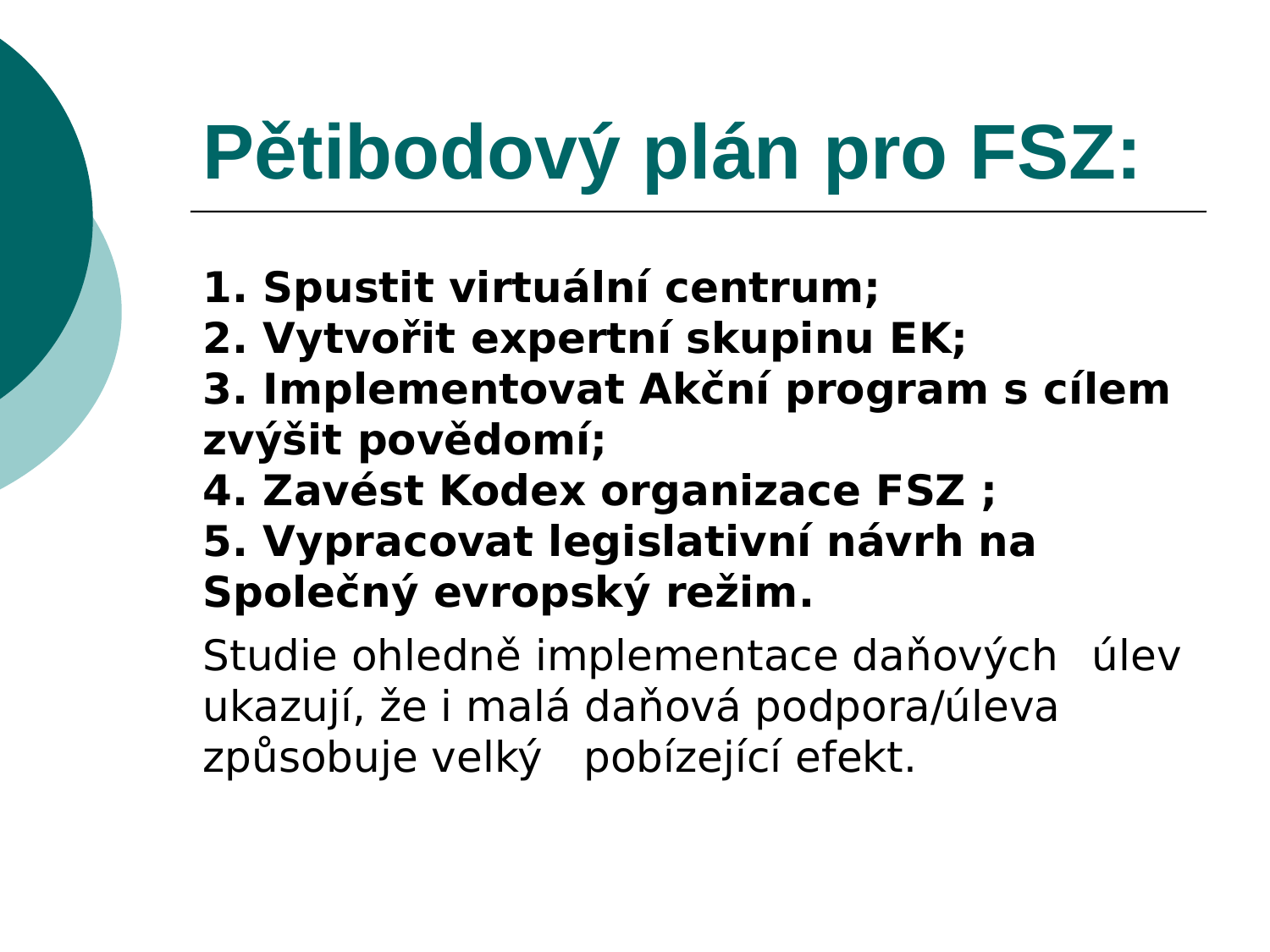

# Pětibodový plán pro FSZ:
1. Spustit virtuální centrum;
2. Vytvořit expertní skupinu EK;
3. Implementovat Akční program s cílem zvýšit povědomí;
4. Zavést Kodex organizace FSZ ;
5. Vypracovat legislativní návrh na Společný evropský režim.
Studie ohledně implementace daňových 	úlev ukazují, že i malá daňová podpora/úleva způsobuje velký 	pobízející efekt.